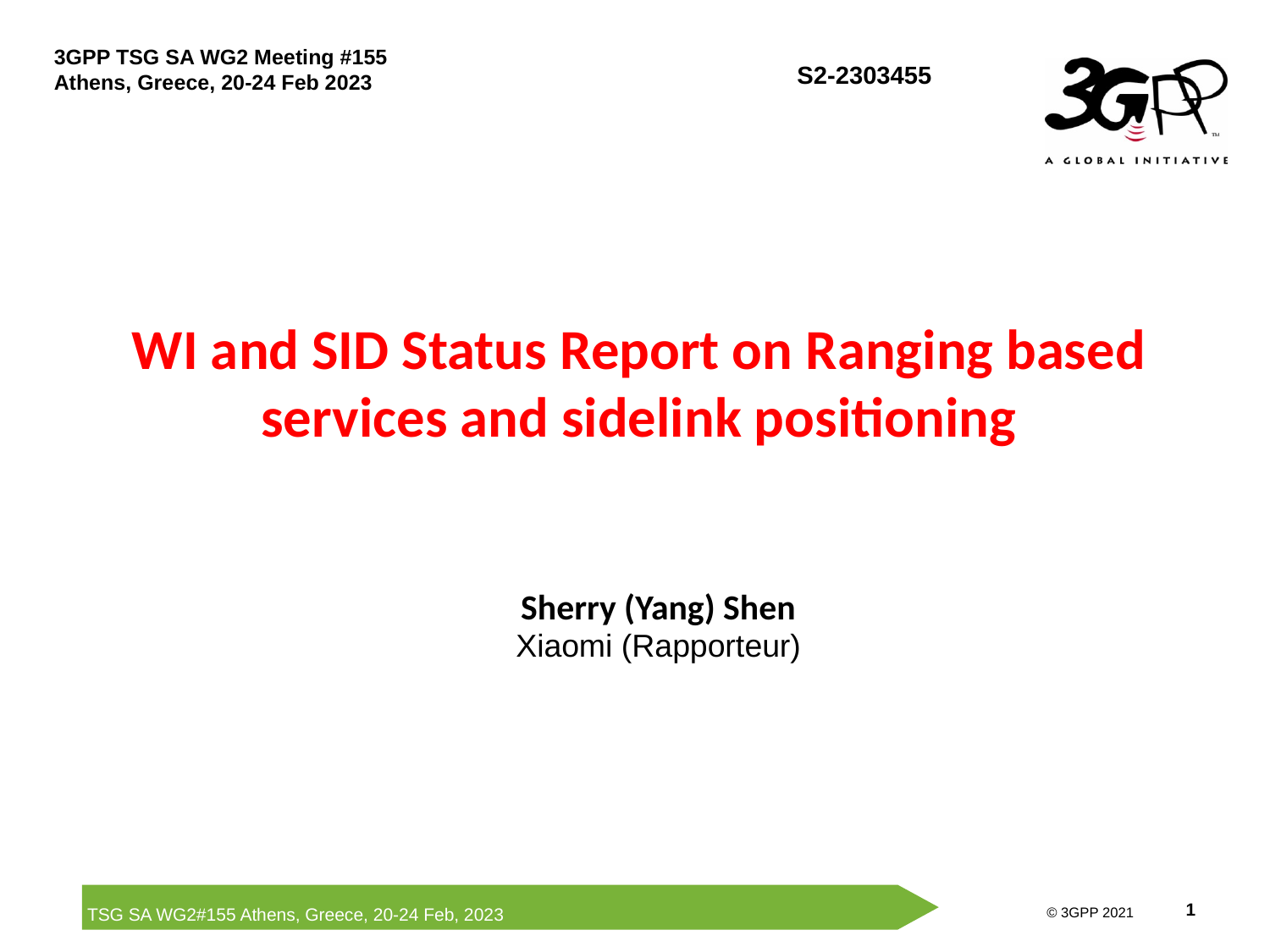

S2-2303455
# WI and SID Status Report on Ranging based services and sidelink positioning
Sherry (Yang) Shen
Xiaomi (Rapporteur)